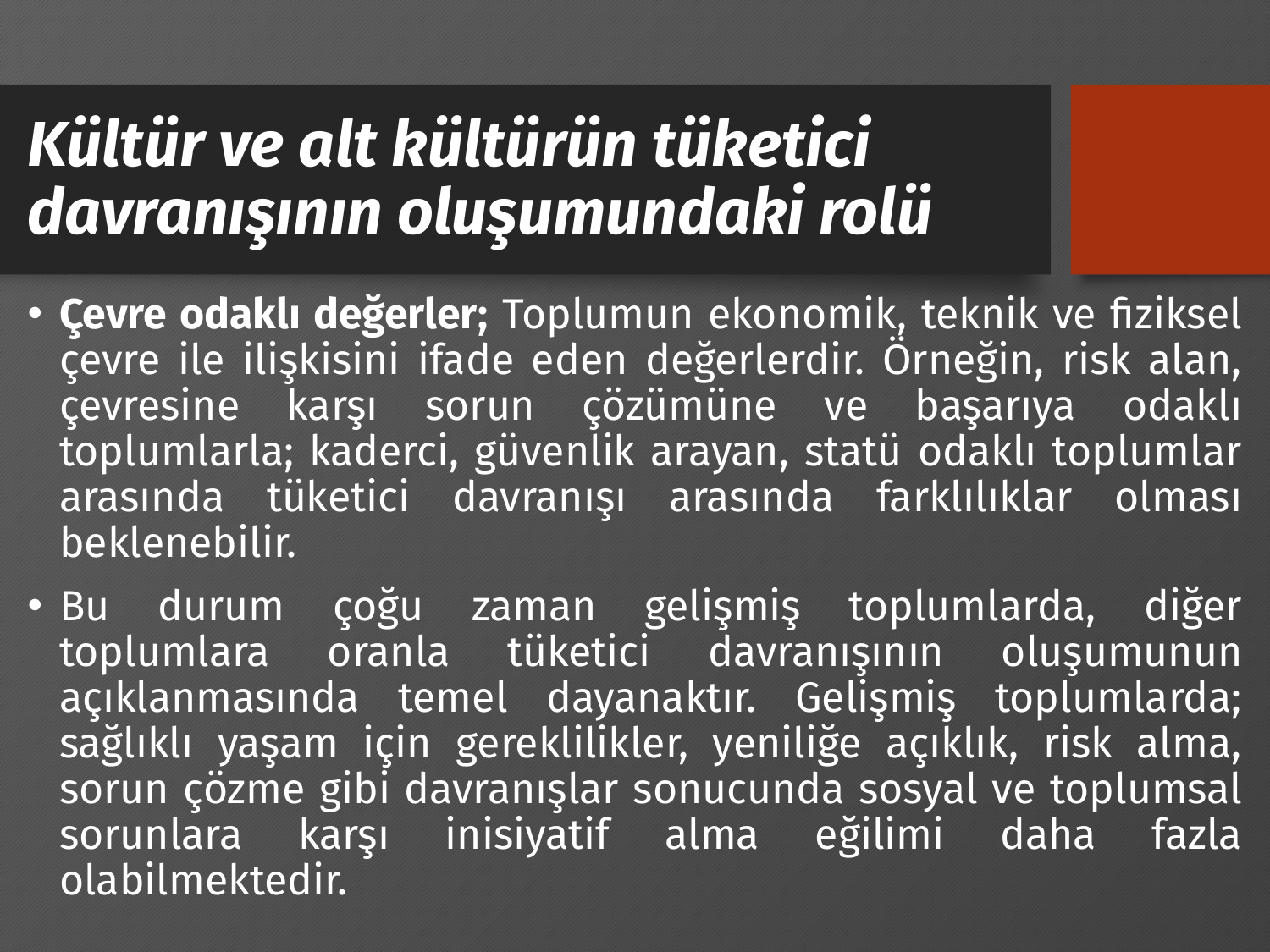

# Kültür ve alt kültürün tüketici davranışının oluşumundaki rolü
Çevre odaklı değerler; Toplumun ekonomik, teknik ve fiziksel çevre ile ilişkisini ifade eden değerlerdir. Örneğin, risk alan, çevresine karşı sorun çözümüne ve başarıya odaklı toplumlarla; kaderci, güvenlik arayan, statü odaklı toplumlar arasında tüketici davranışı arasında farklılıklar olması beklenebilir.
Bu durum çoğu zaman gelişmiş toplumlarda, diğer toplumlara oranla tüketici davranışının oluşumunun açıklanmasında temel dayanaktır. Gelişmiş toplumlarda; sağlıklı yaşam için gereklilikler, yeniliğe açıklık, risk alma, sorun çözme gibi davranışlar sonucunda sosyal ve toplumsal sorunlara karşı inisiyatif alma eğilimi daha fazla olabilmektedir.